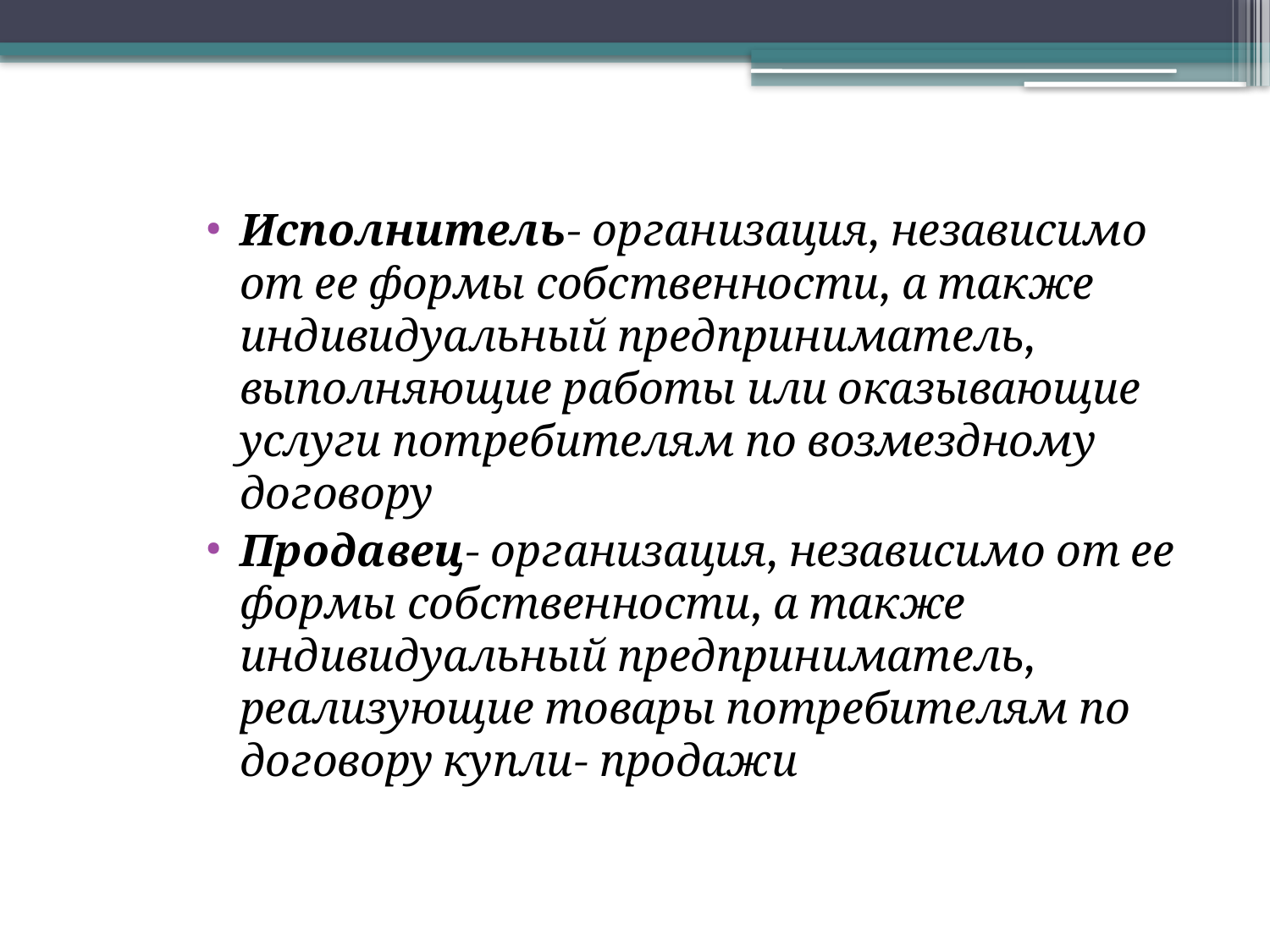

Исполнитель- организация, независимо от ее формы собственности, а также индивидуальный предприниматель, выполняющие работы или оказывающие услуги потребителям по возмездному договору
Продавец- организация, независимо от ее формы собственности, а также индивидуальный предприниматель, реализующие товары потребителям по договору купли- продажи
#